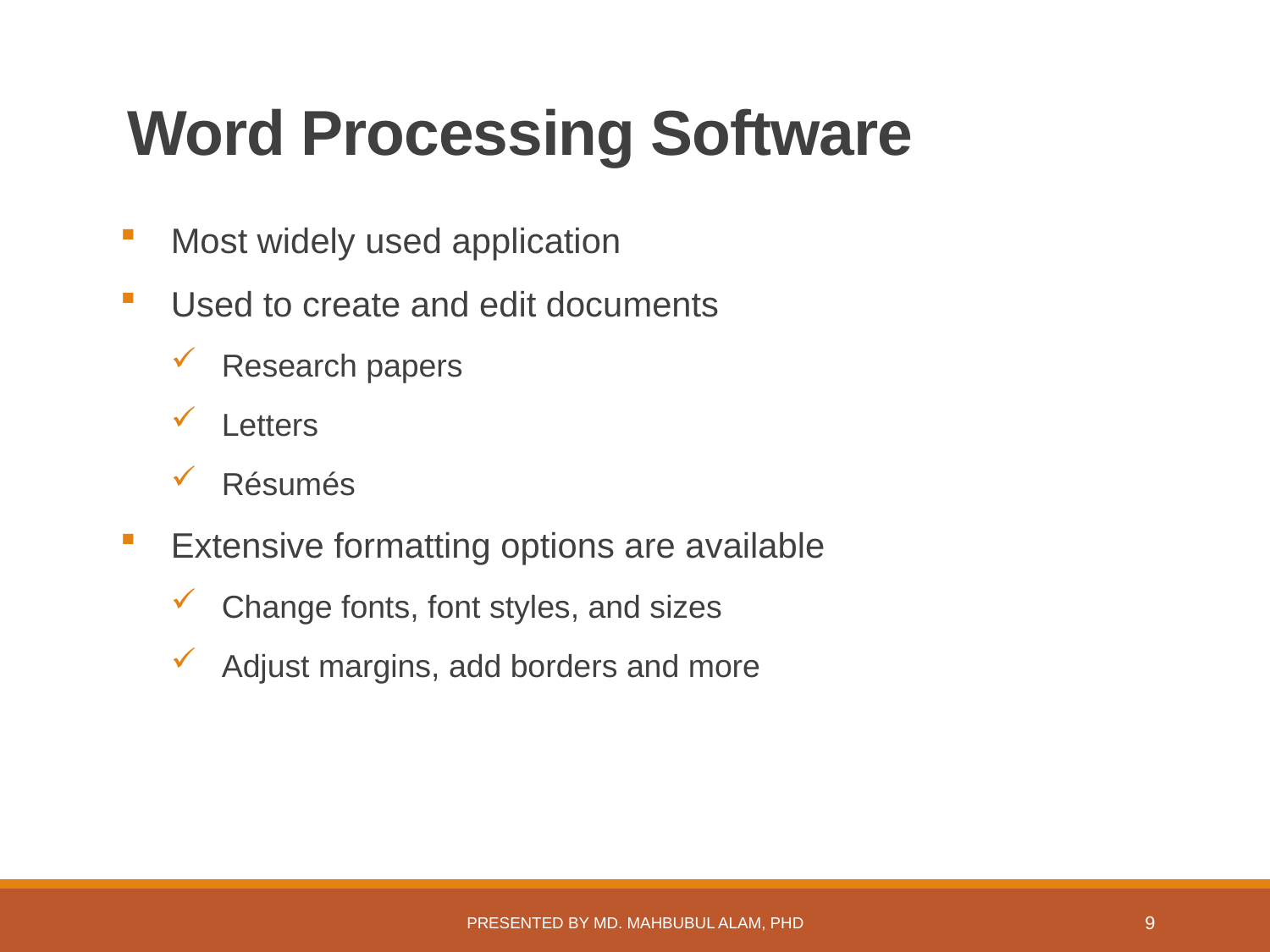

# Word Processing Software
Most widely used application
Used to create and edit documents
Research papers
Letters
Résumés
Extensive formatting options are available
Change fonts, font styles, and sizes
Adjust margins, add borders and more
Presented by Md. Mahbubul Alam, PhD
9